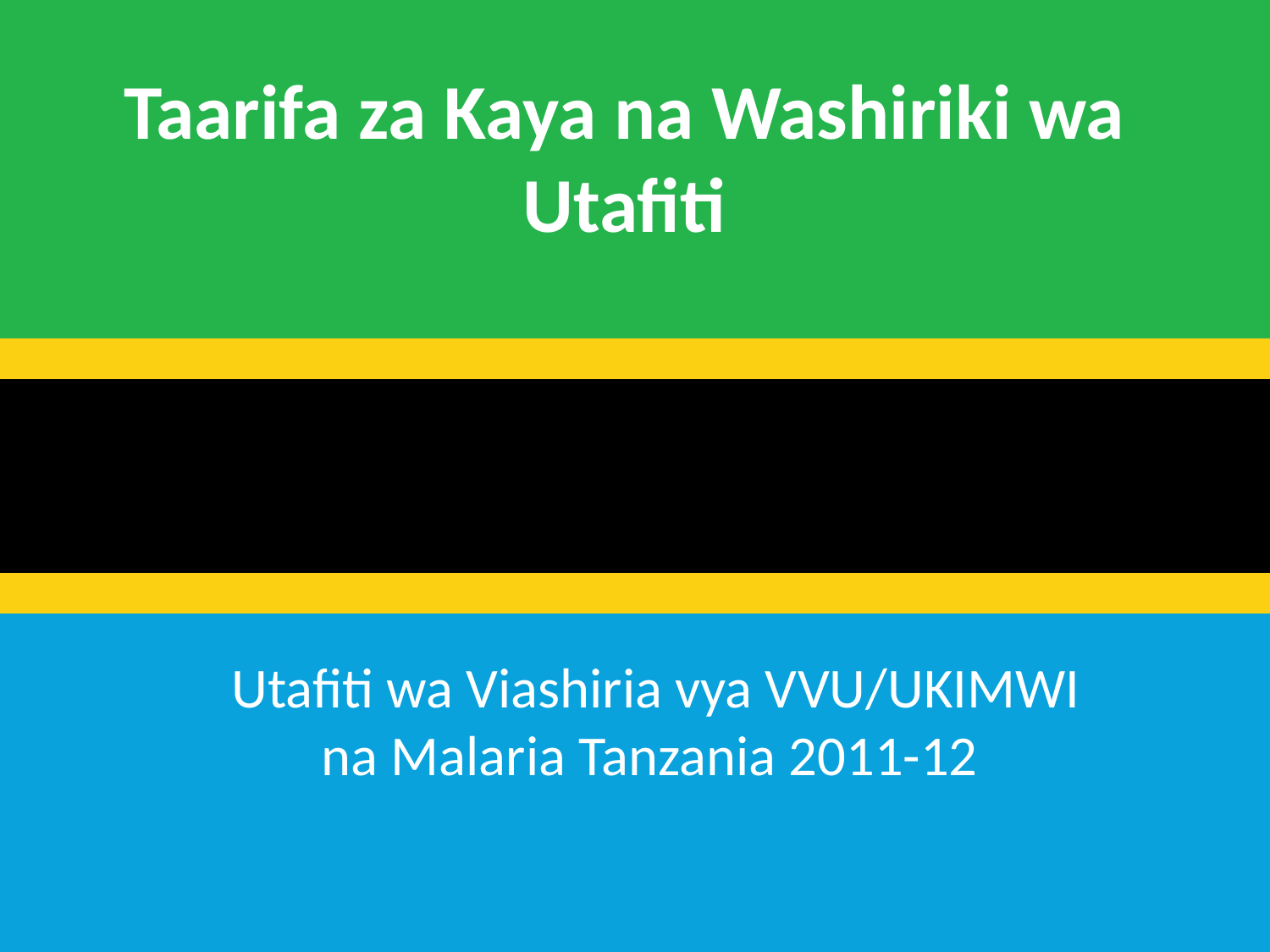

# Taarifa za Kaya na Washiriki wa Utafiti

Utafiti wa Viashiria vya VVU/UKIMWI na Malaria Tanzania 2011-12